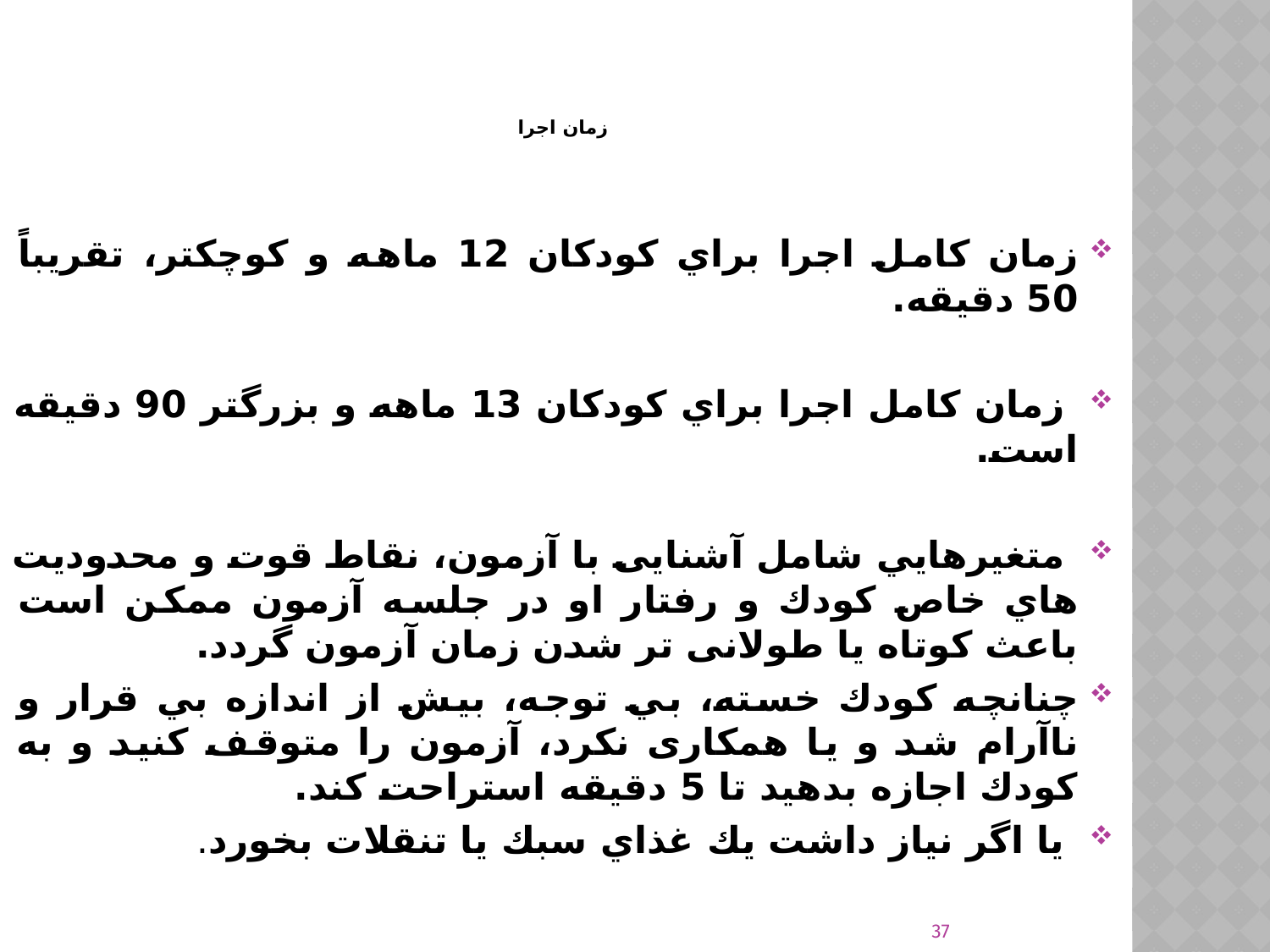

# زمان اجرا
زمان کامل اجرا براي كودكان 12 ماهه و كوچكتر، تقريباً 50 دقيقه.

 زمان كامل اجرا براي كودكان 13 ماهه و بزرگتر 90 دقيقه است.

 متغيرهايي شامل ‌آشنایی با آزمون، نقاط قوت و محدوديت هاي خاص كودك و رفتار او در جلسه آزمون ممكن است باعث کوتاه یا طولانی تر شدن زمان آزمون گردد.
چنانچه كودك خسته، بي توجه، بيش از اندازه بي قرار و ناآرام شد و یا همکاری نکرد، آزمون را متوقف كنيد و به كودك اجازه بدهيد تا 5 دقيقه استراحت كند.
 يا اگر نياز داشت يك غذاي سبك يا تنقلات بخورد.

37